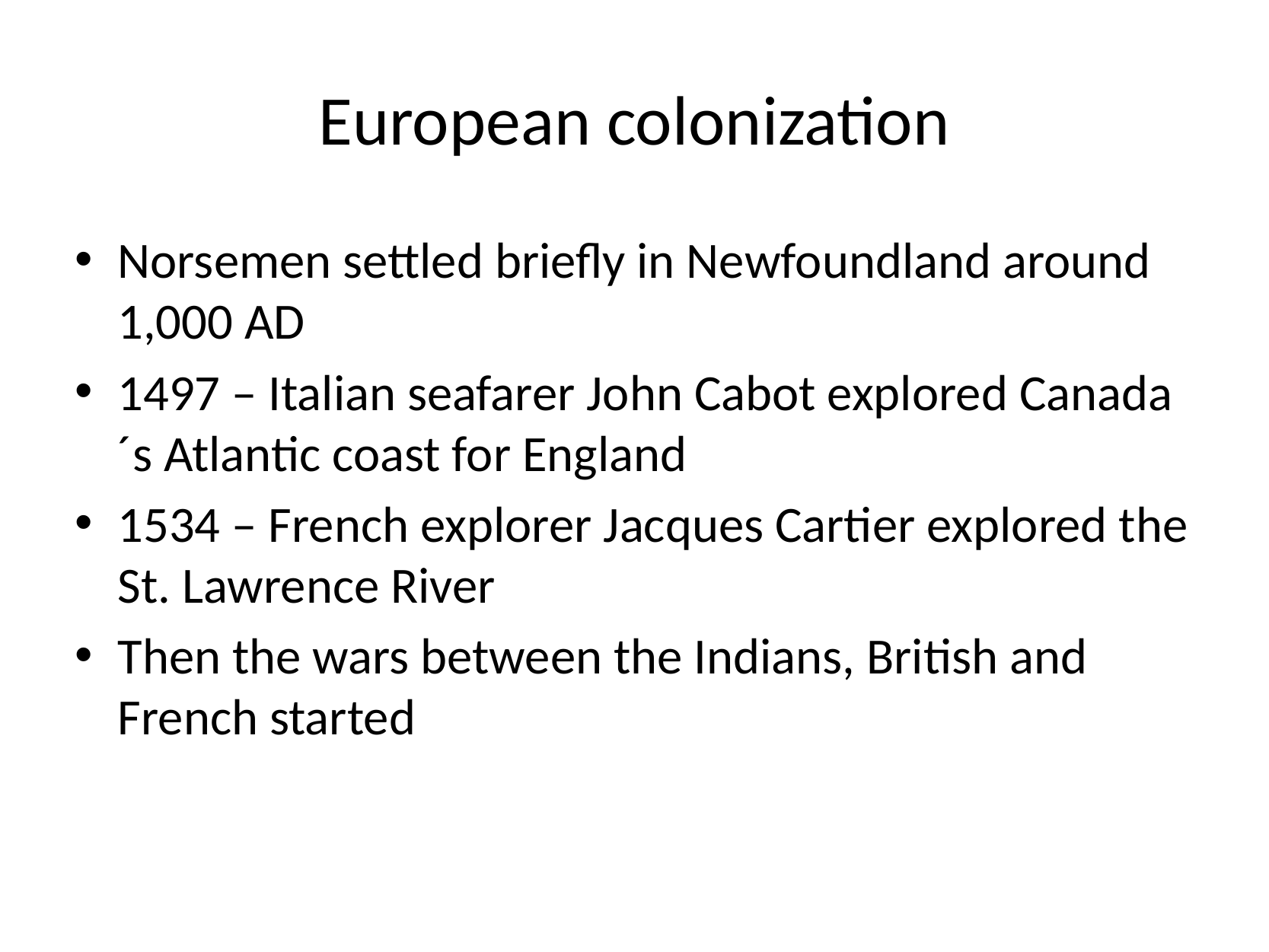

# European colonization
Norsemen settled briefly in Newfoundland around 1,000 AD
1497 – Italian seafarer John Cabot explored Canada´s Atlantic coast for England
1534 – French explorer Jacques Cartier explored the St. Lawrence River
Then the wars between the Indians, British and French started